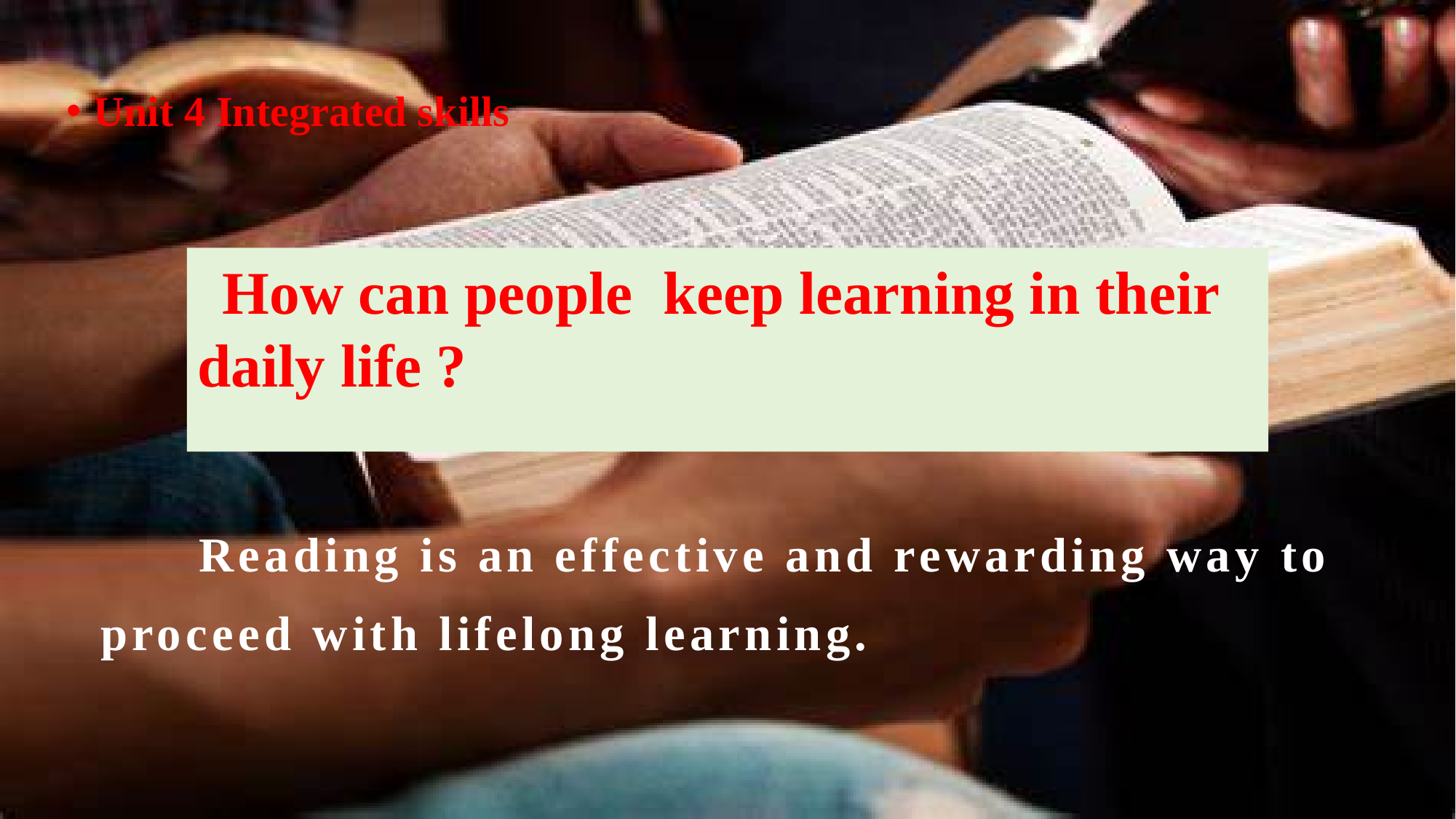

Unit 4 Integrated skills
  How can people  keep learning in their daily life ?
     Reading is an effective and rewarding way to proceed with lifelong learning.